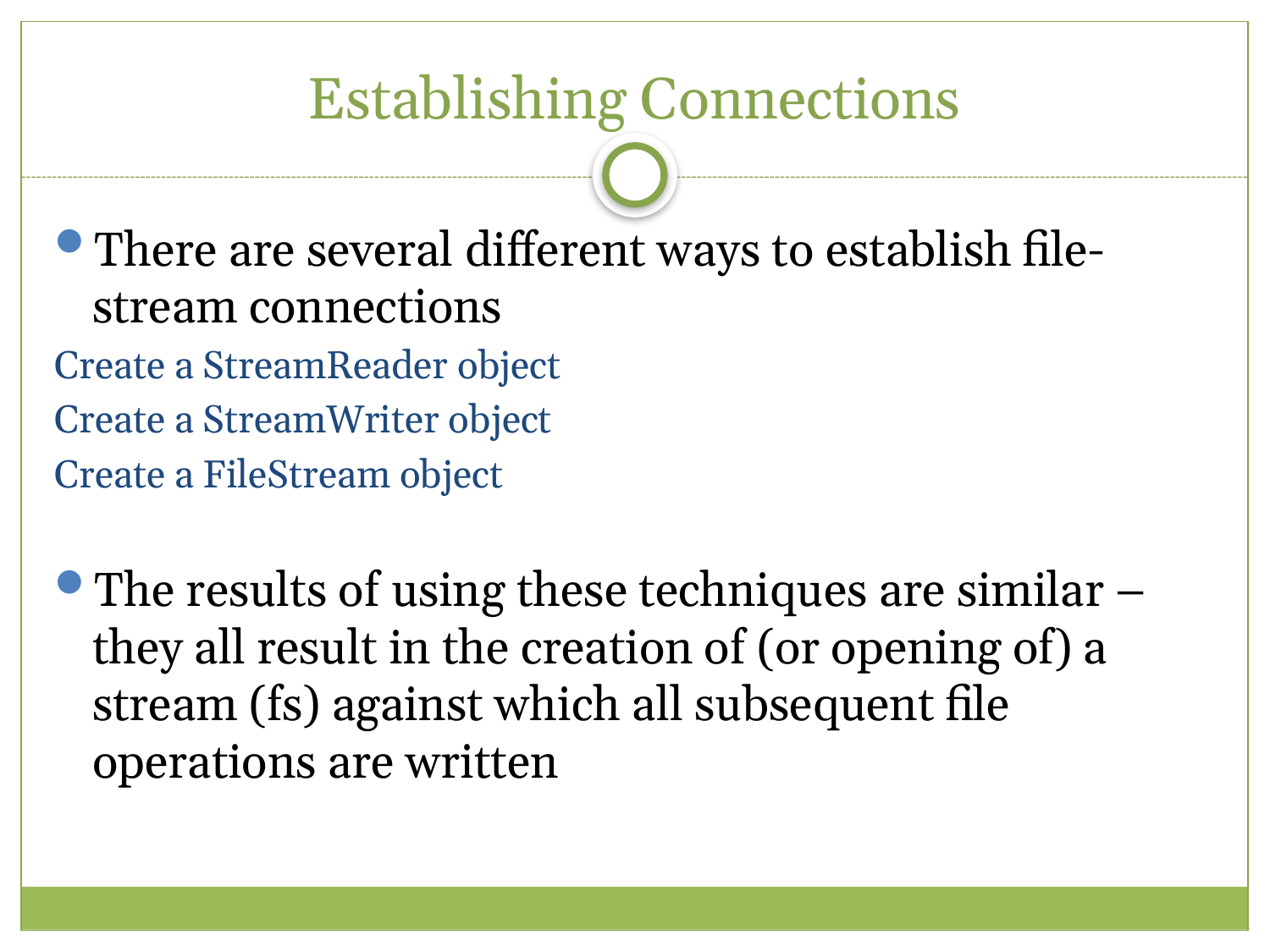

# Establishing Connections
There are several different ways to establish file-stream connections
    Create a StreamReader object
       Create a StreamWriter object
      Create a FileStream object

The results of using these techniques are similar – they all result in the creation of (or opening of) a stream (fs) against which all subsequent file operations are written